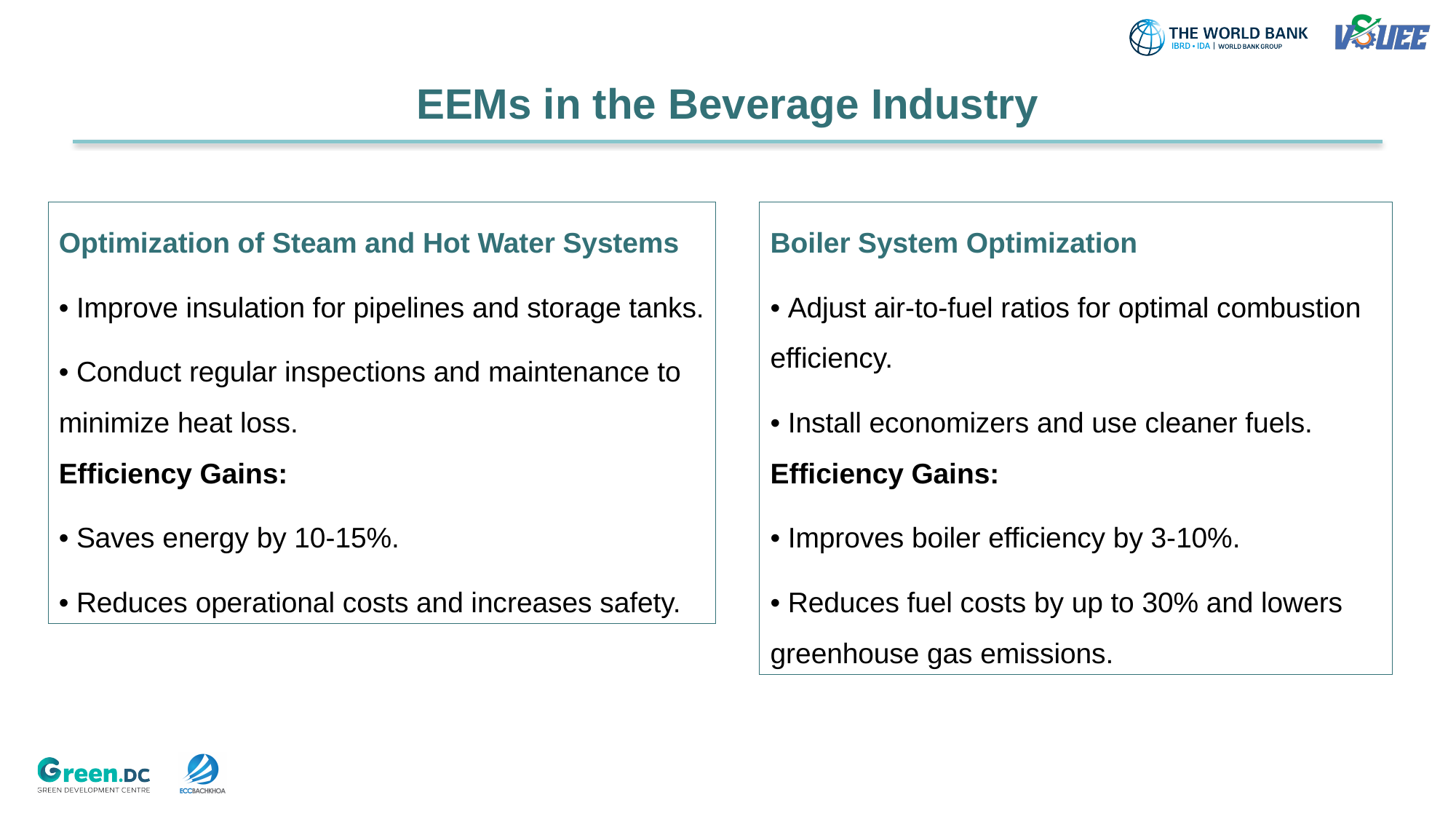

# EEMs in the Beverage Industry
Optimization of Steam and Hot Water Systems
• Improve insulation for pipelines and storage tanks.
• Conduct regular inspections and maintenance to minimize heat loss.
Efficiency Gains:
• Saves energy by 10-15%.
• Reduces operational costs and increases safety.
Boiler System Optimization
• Adjust air-to-fuel ratios for optimal combustion efficiency.
• Install economizers and use cleaner fuels.
Efficiency Gains:
• Improves boiler efficiency by 3-10%.
• Reduces fuel costs by up to 30% and lowers greenhouse gas emissions.